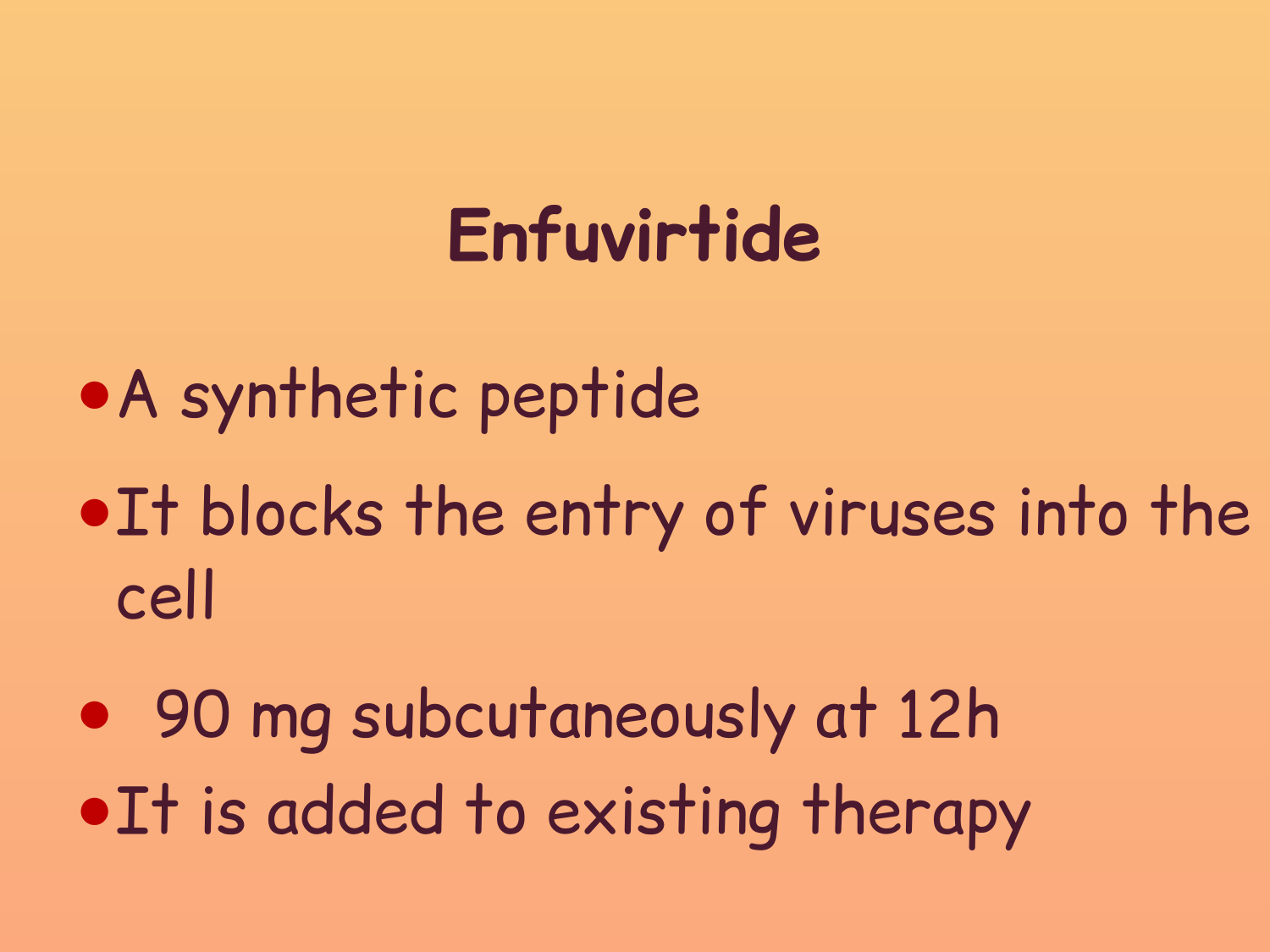

Enfuvirtide

A synthetic peptide

It blocks the entry of viruses into the cell

  90 mg subcutaneously at 12h
It is added to existing therapy

#